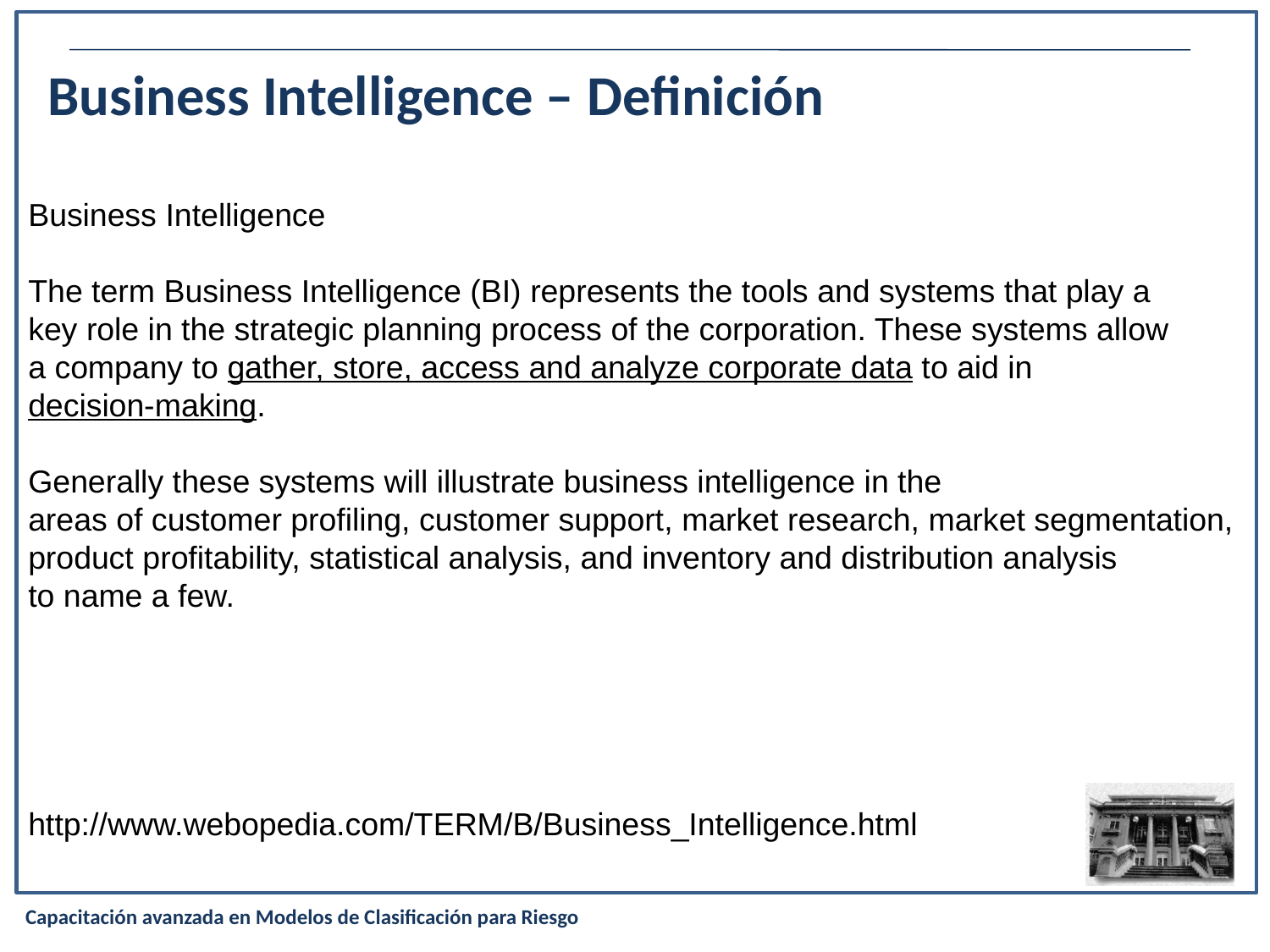

Business Intelligence – Definición
Business Intelligence

The term Business Intelligence (BI) represents the tools and systems that play a
key role in the strategic planning process of the corporation. These systems allow
a company to gather, store, access and analyze corporate data to aid in
decision-making.

Generally these systems will illustrate business intelligence in the
areas of customer profiling, customer support, market research, market segmentation,
product profitability, statistical analysis, and inventory and distribution analysis
to name a few.

http://www.webopedia.com/TERM/B/Business_Intelligence.html